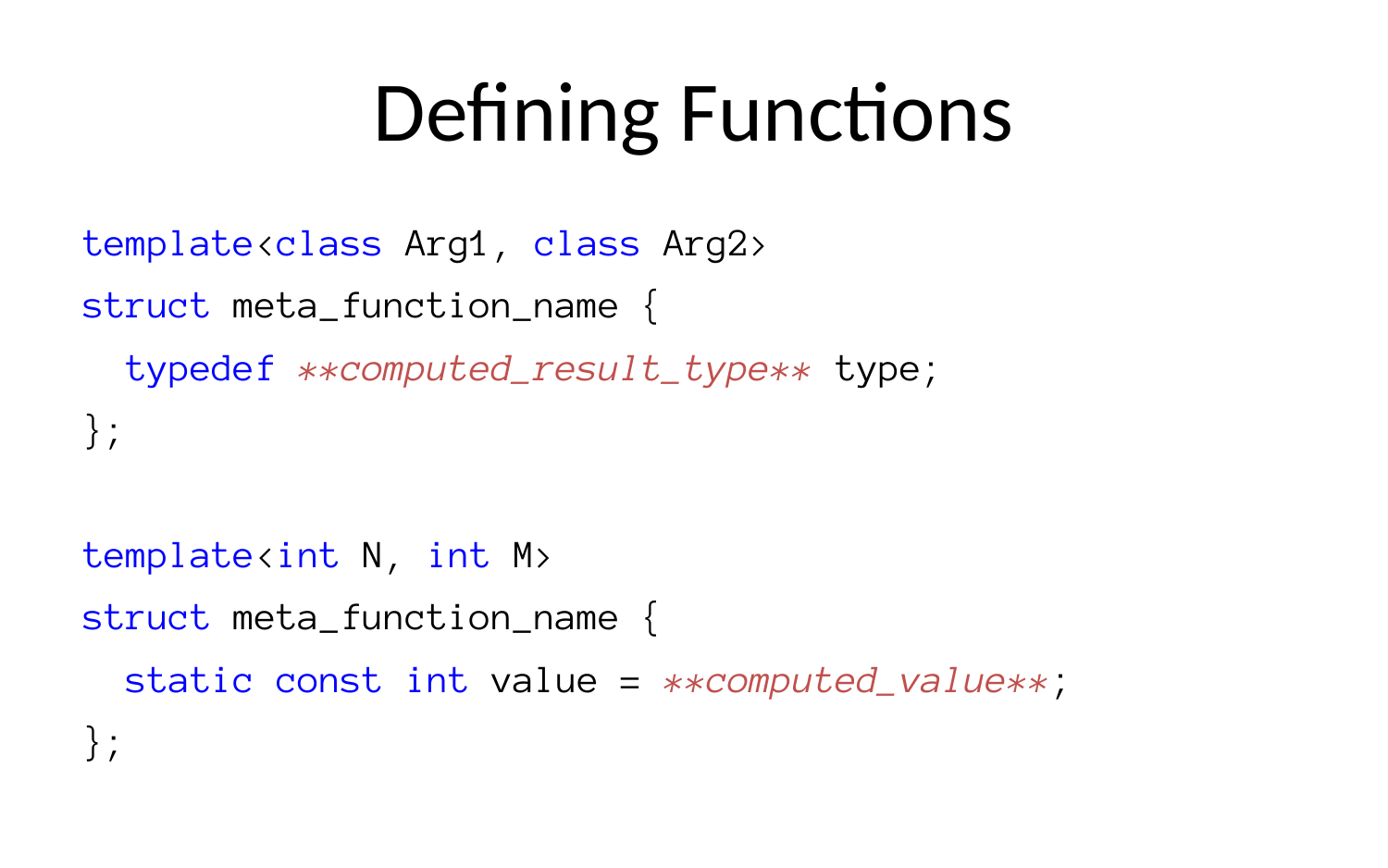

# Defining Functions
template<class Arg1, class Arg2>
struct meta_function_name {
  typedef **computed_result_type** type;
};

template<int N, int M>
struct meta_function_name {
  static const int value = **computed_value**;
};